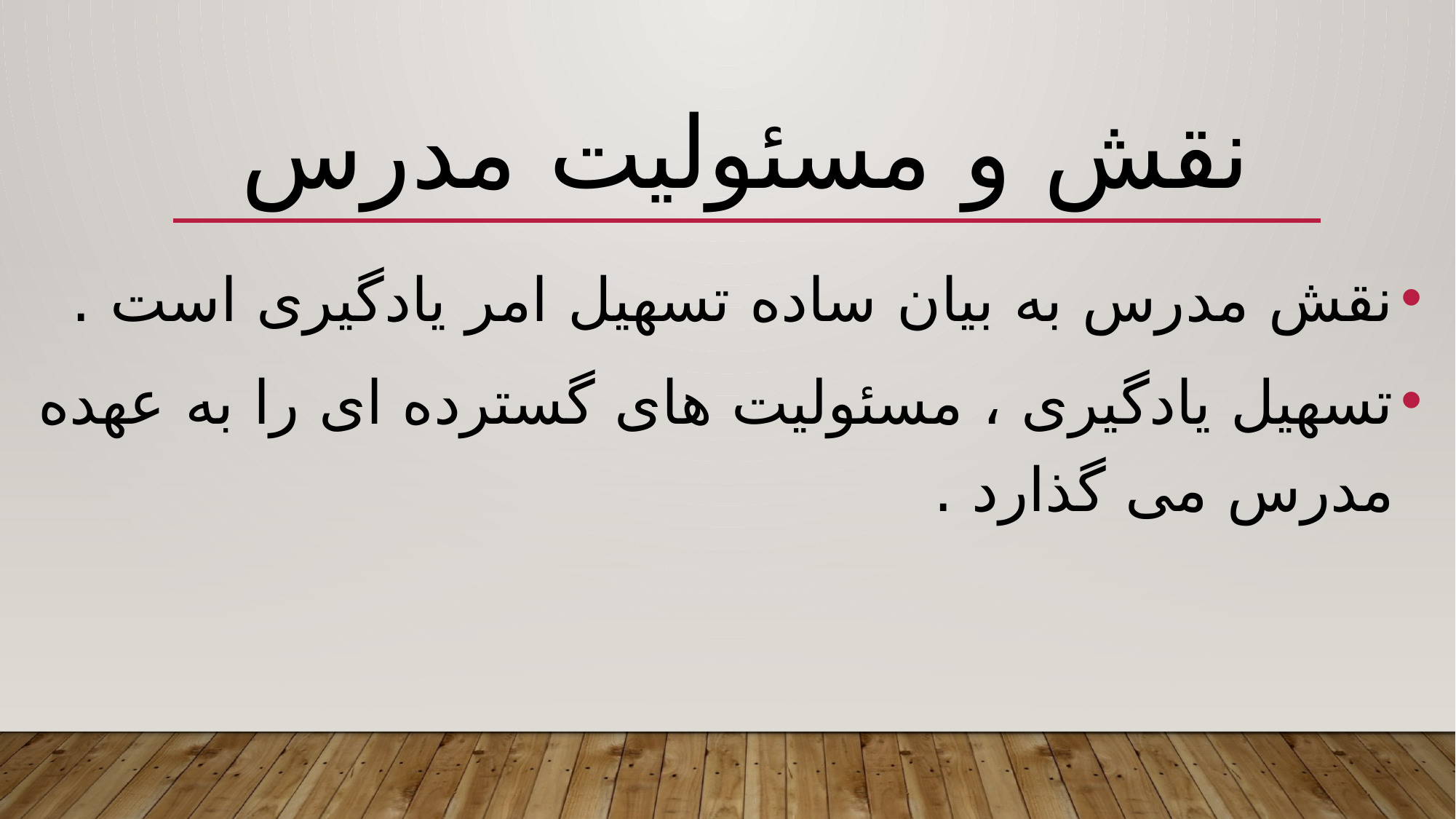

# نقش و مسئولیت مدرس
نقش مدرس به بیان ساده تسهیل امر یادگیری است .
تسهیل یادگیری ، مسئولیت های گسترده ای را به عهده مدرس می گذارد .